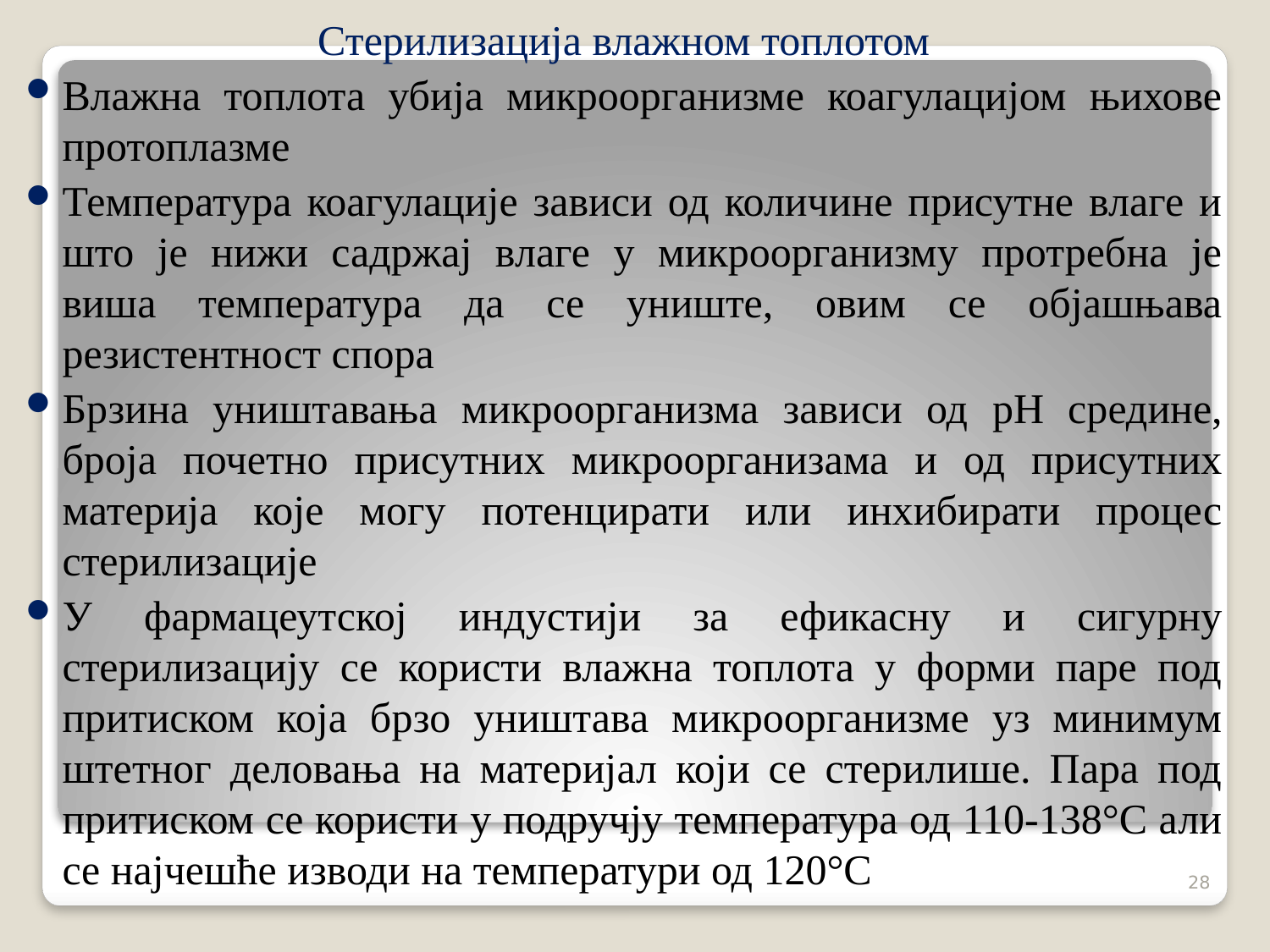

Стерилизација влажном топлотом
Влажна топлота убија микроорганизме коагулацијом њихове протоплазме
Температура коагулације зависи од количине присутне влаге и што је нижи садржај влаге у микроорганизму протребна је виша температура да се униште, овим се објашњава резистентност спора
Брзина уништавања микроорганизма зависи од pH средине, броја почетно присутних микроорганизама и од присутних материја које могу потенцирати или инхибирати процес стерилизације
У фармацеутској индустији за ефикасну и сигурну стерилизацију се користи влажна топлота у форми паре под притиском која брзо уништава микроорганизме уз минимум штетног деловања на материјал који се стерилише. Пара под притиском се користи у подручју температура од 110-138°С али се најчешће изводи на температури од 120°С
28